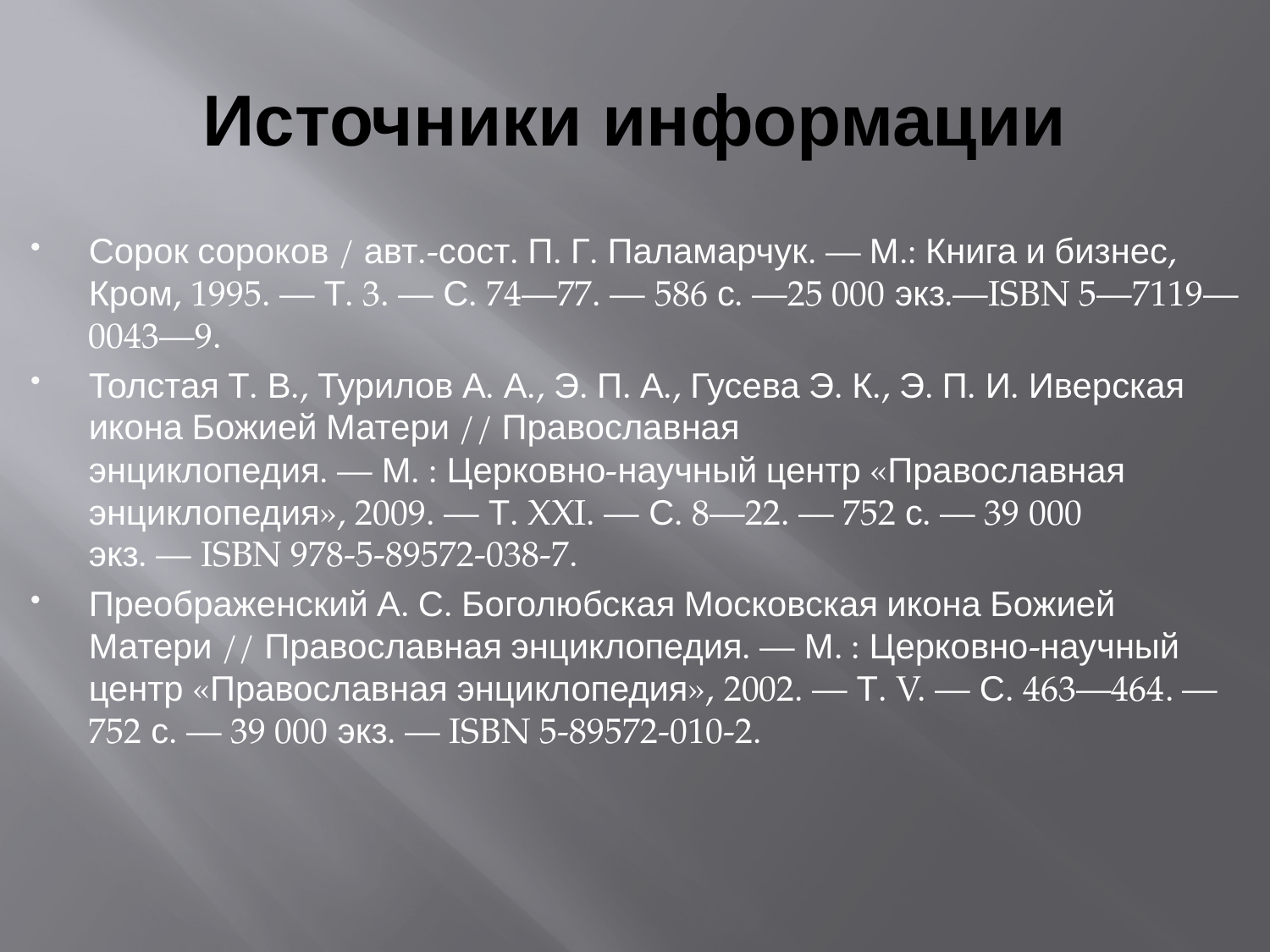

# Источники информации
Сорок сороков / авт.-сост. П. Г. Паламарчук. — М.: Книга и бизнес, Кром, 1995. — Т. 3. — С. 74—77. — 586 с. —25 000 экз.—ISBN 5—7119—0043—9.
Толстая Т. В., Турилов А. А., Э. П. А., Гусева Э. К., Э. П. И. Иверская икона Божией Матери // Православная энциклопедия. — М. : Церковно-научный центр «Православная энциклопедия», 2009. — Т. XXI. — С. 8—22. — 752 с. — 39 000 экз. — ISBN 978-5-89572-038-7.
Преображенский А. С. Боголюбская Московская икона Божией Матери // Православная энциклопедия. — М. : Церковно-научный центр «Православная энциклопедия», 2002. — Т. V. — С. 463—464. — 752 с. — 39 000 экз. — ISBN 5-89572-010-2.